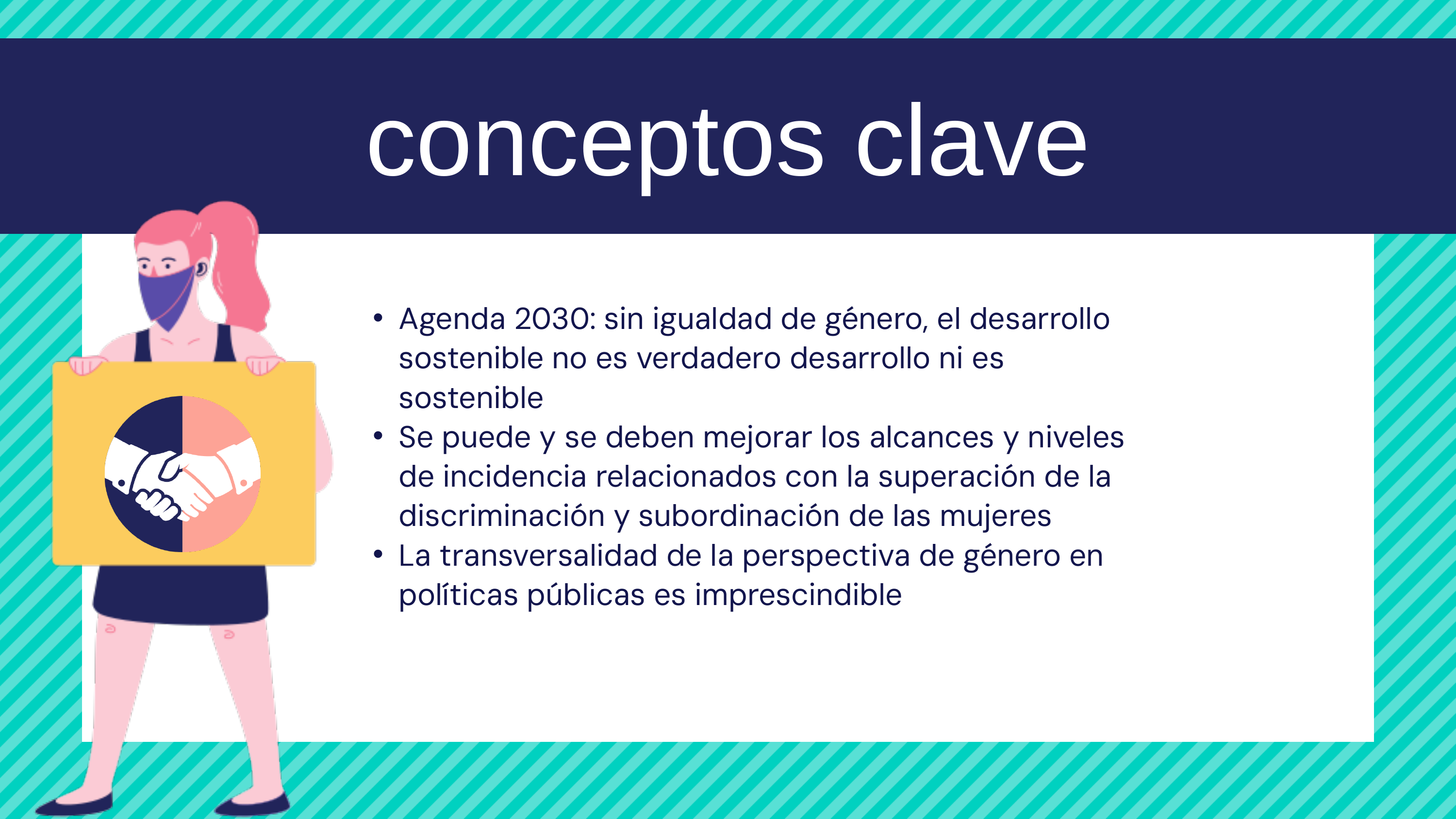

conceptos clave

Agenda 2030: sin igualdad de género, el desarrollo sostenible no es verdadero desarrollo ni es sostenible
Se puede y se deben mejorar los alcances y niveles de incidencia relacionados con la superación de la discriminación y subordinación de las mujeres
La transversalidad de la perspectiva de género en políticas públicas es imprescindible